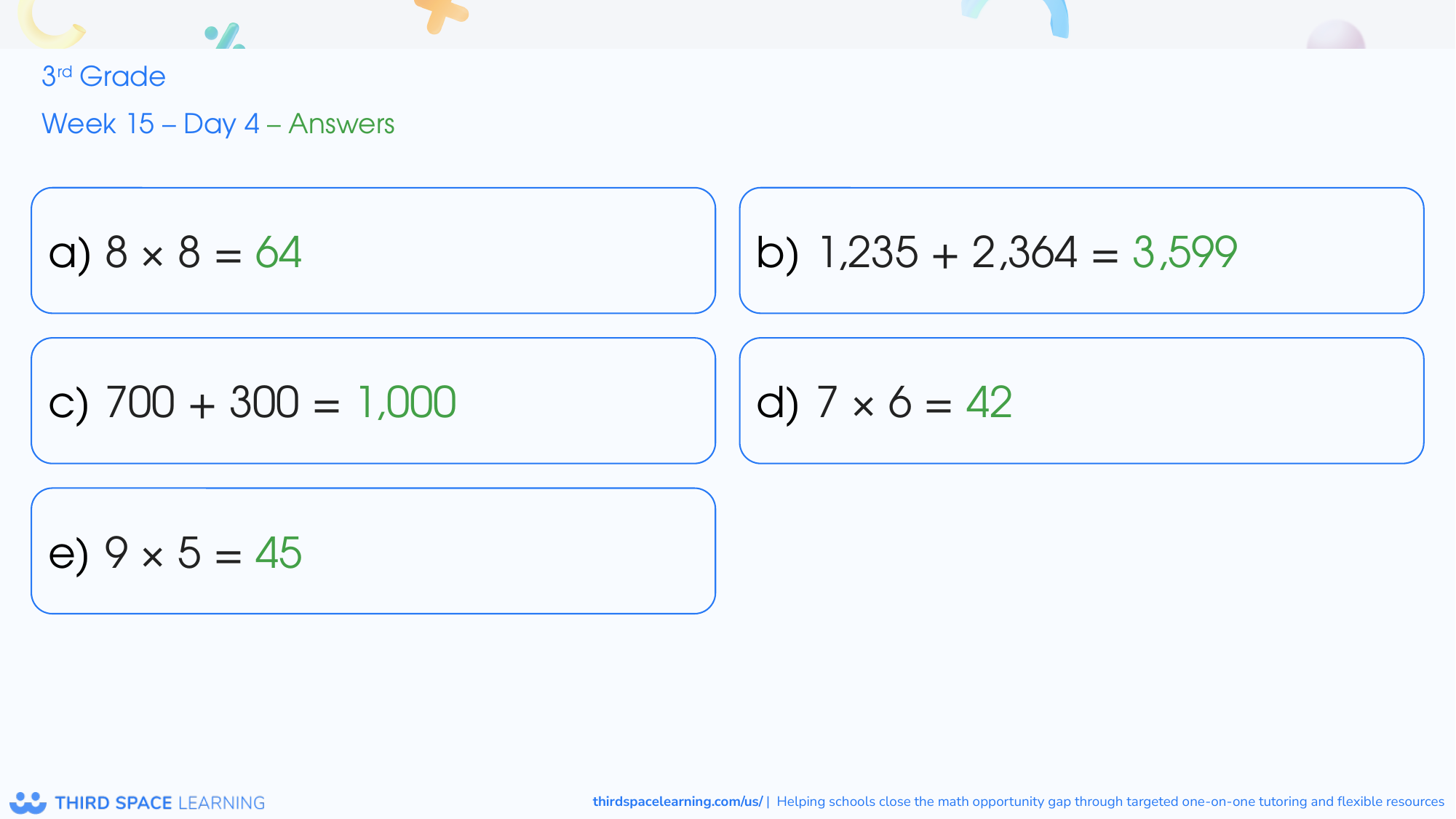

3rd Grade
Week 15 – Day 4 – Answers
8 × 8 = 64
1,235 + 2,364 = 3,599
700 + 300 = 1,000
7 × 6 = 42
9 × 5 = 45